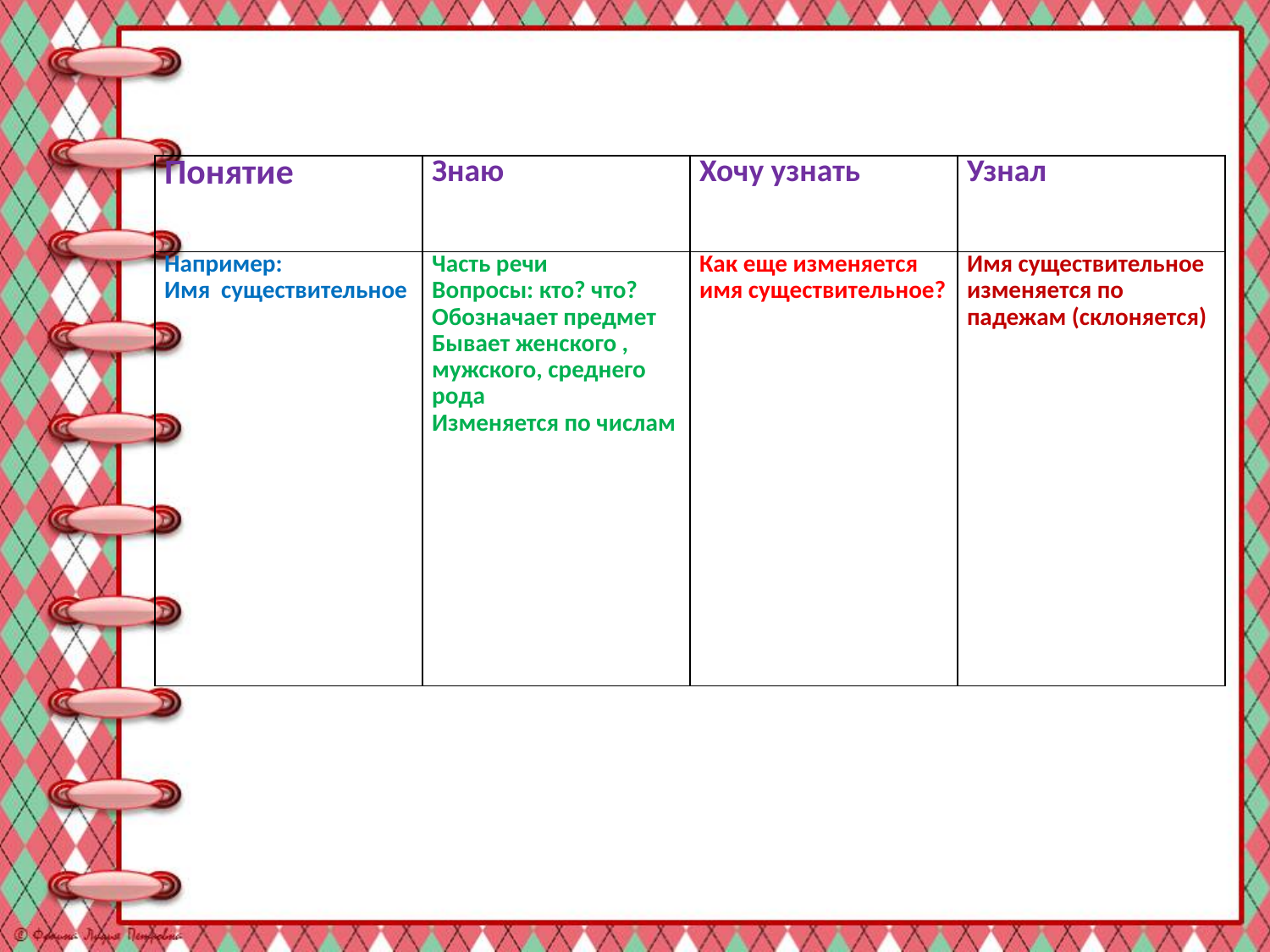

#
| Понятие | Знаю | Хочу узнать | Узнал |
| --- | --- | --- | --- |
| Например: Имя существительное | Часть речи Вопросы: кто? что? Обозначает предмет Бывает женского , мужского, среднего рода Изменяется по числам | Как еще изменяется имя существительное? | Имя существительное изменяется по падежам (склоняется) |